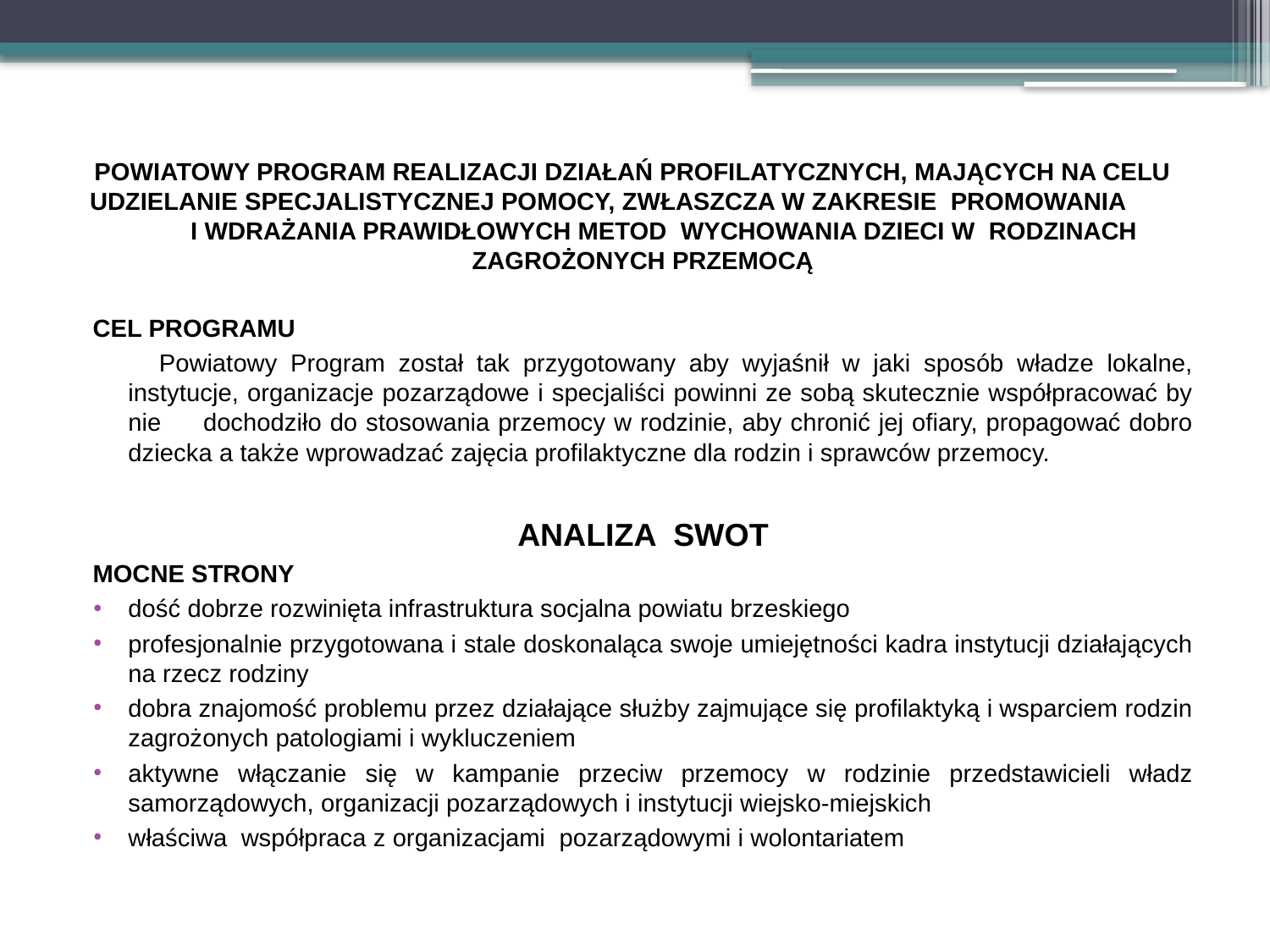

# POWIATOWY PROGRAM REALIZACJI DZIAŁAŃ PROFILATYCZNYCH, MAJĄCYCH NA CELU     UDZIELANIE SPECJALISTYCZNEJ POMOCY, ZWŁASZCZA W ZAKRESIE  PROMOWANIA                 I WDRAŻANIA PRAWIDŁOWYCH METOD  WYCHOWANIA DZIECI W  RODZINACH ZAGROŻONYCH PRZEMOCĄ
CEL PROGRAMU
     Powiatowy Program został tak przygotowany aby wyjaśnił w jaki sposób władze lokalne, instytucje, organizacje pozarządowe i specjaliści powinni ze sobą skutecznie współpracować by nie     dochodziło do stosowania przemocy w rodzinie, aby chronić jej ofiary, propagować dobro dziecka a także wprowadzać zajęcia profilaktyczne dla rodzin i sprawców przemocy.

ANALIZA  SWOT
MOCNE STRONY
dość dobrze rozwinięta infrastruktura socjalna powiatu brzeskiego
profesjonalnie przygotowana i stale doskonaląca swoje umiejętności kadra instytucji działających na rzecz rodziny
dobra znajomość problemu przez działające służby zajmujące się profilaktyką i wsparciem rodzin zagrożonych patologiami i wykluczeniem
aktywne włączanie się w kampanie przeciw przemocy w rodzinie przedstawicieli władz samorządowych, organizacji pozarządowych i instytucji wiejsko-miejskich
właściwa  współpraca z organizacjami  pozarządowymi i wolontariatem